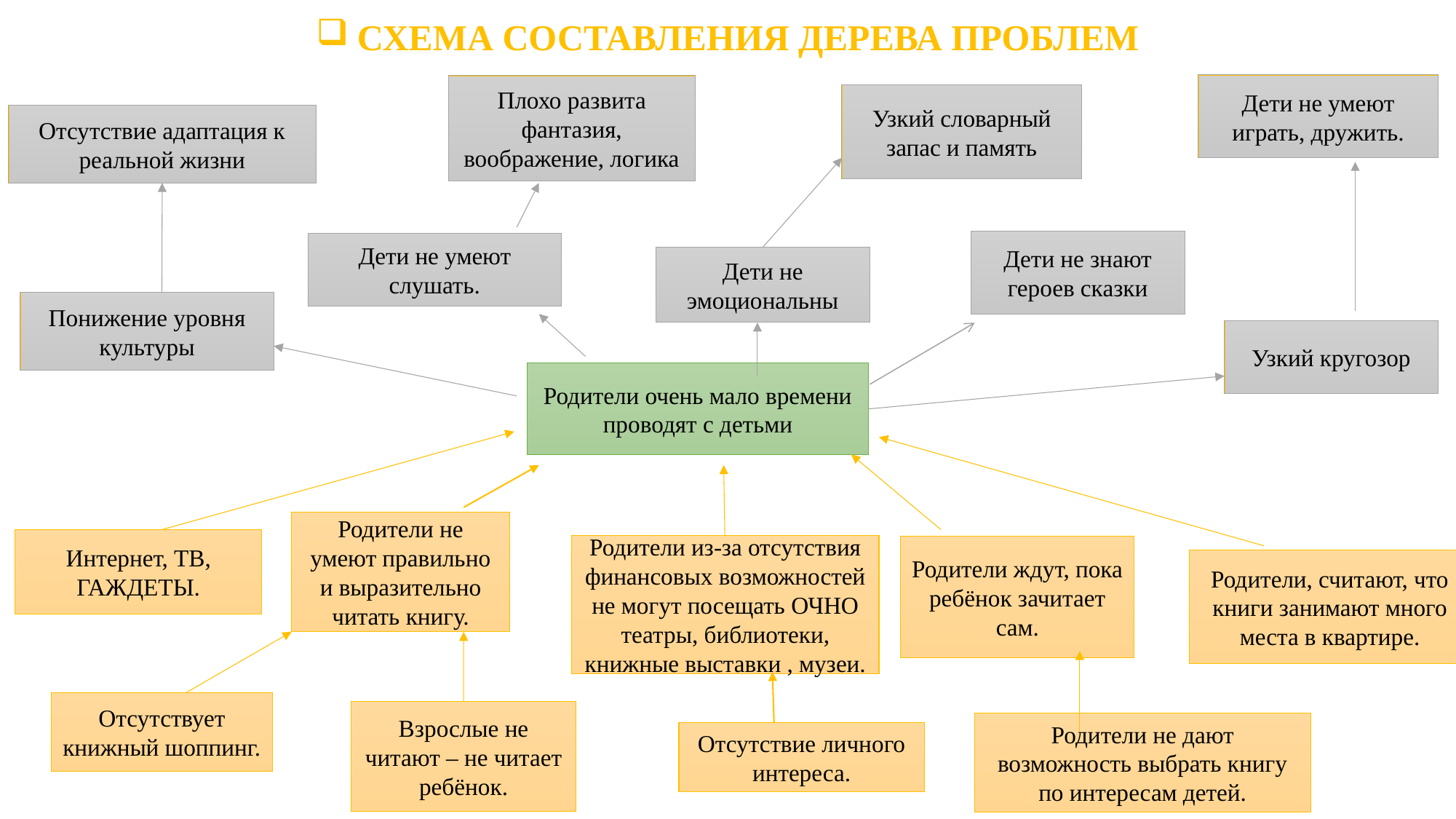

# СХЕМА СОСТАВЛЕНИЯ ДЕРЕВА ПРОБЛЕМ
Дети не умеют играть, дружить.
Плохо развита фантазия, воображение, логика
Узкий словарный запас и память
Отсутствие адаптация к реальной жизни
Дети не знают героев сказки
Дети не умеют слушать.
Дети не эмоциональны
Понижение уровня культуры
Узкий кругозор
Родители очень мало времени проводят с детьми
Родители не умеют правильно и выразительно читать книгу.
Интернет, ТВ, ГАЖДЕТЫ.
Родители из-за отсутствия финансовых возможностей не могут посещать ОЧНО театры, библиотеки, книжные выставки , музеи.
Родители ждут, пока ребёнок зачитает сам.
Родители, считают, что книги занимают много места в квартире.
Отсутствует книжный шоппинг.
Взрослые не читают – не читает ребёнок.
Родители не дают возможность выбрать книгу по интересам детей.
Отсутствие личного интереса.